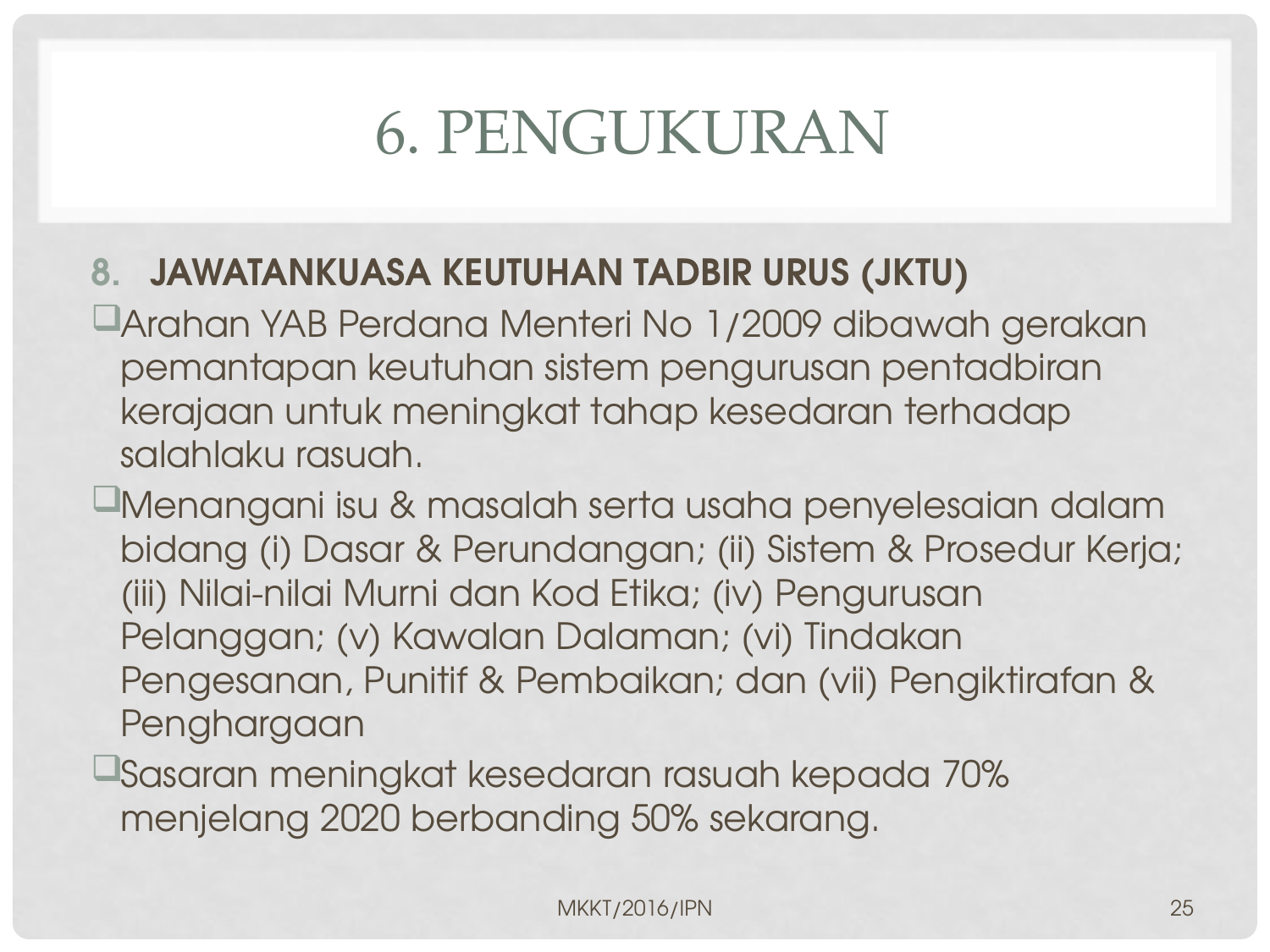

# 6. PENGUKURAN
JAWATANKUASA KEUTUHAN TADBIR URUS (JKTU)
Arahan YAB Perdana Menteri No 1/2009 dibawah gerakan pemantapan keutuhan sistem pengurusan pentadbiran kerajaan untuk meningkat tahap kesedaran terhadap salahlaku rasuah.
Menangani isu & masalah serta usaha penyelesaian dalam bidang (i) Dasar & Perundangan; (ii) Sistem & Prosedur Kerja; (iii) Nilai-nilai Murni dan Kod Etika; (iv) Pengurusan Pelanggan; (v) Kawalan Dalaman; (vi) Tindakan Pengesanan, Punitif & Pembaikan; dan (vii) Pengiktirafan & Penghargaan
Sasaran meningkat kesedaran rasuah kepada 70% menjelang 2020 berbanding 50% sekarang.
MKKT/2016/IPN
25